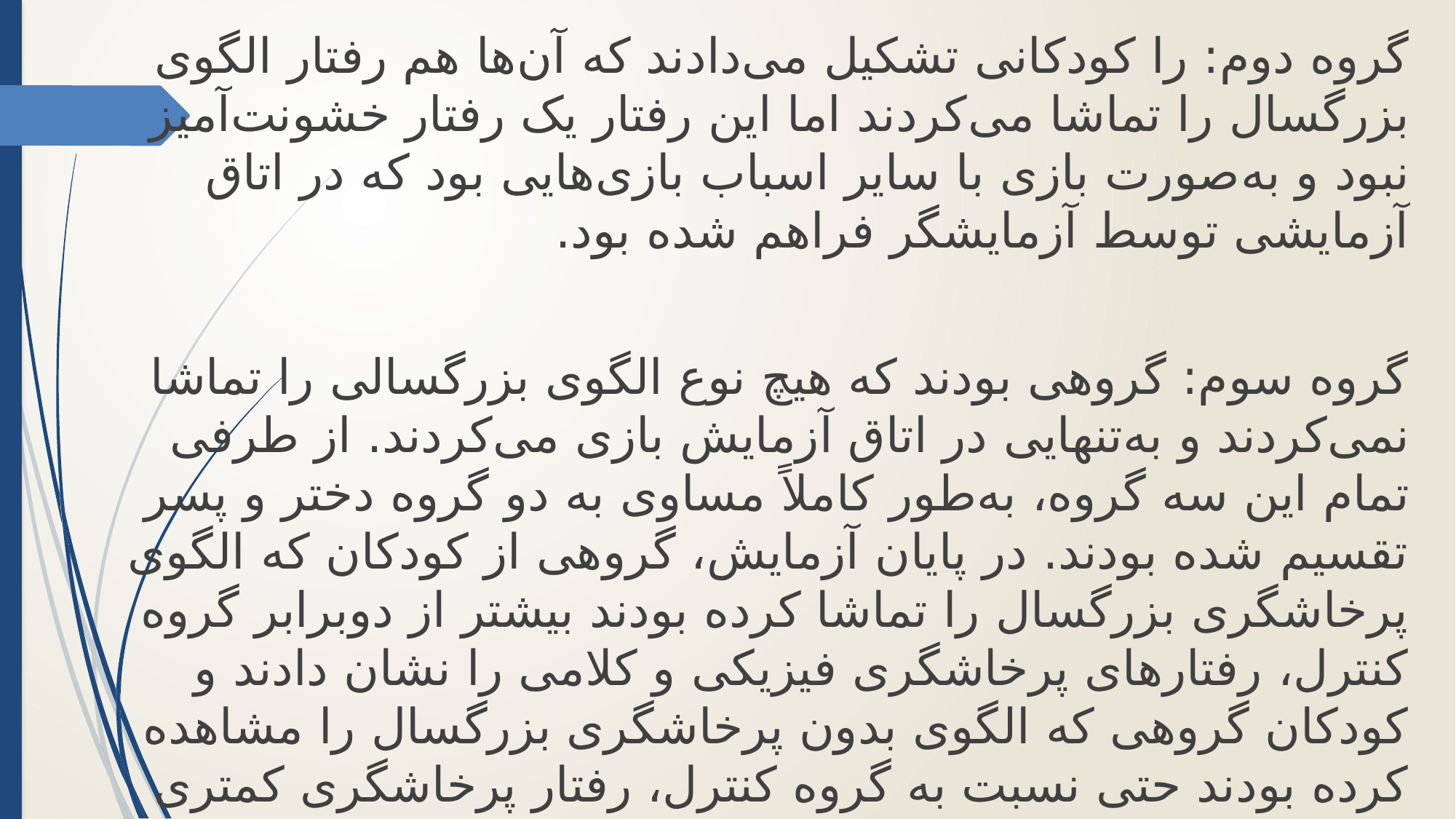

گروه دوم: را کودکانی تشکیل می‌دادند که آن‌ها هم رفتار الگوی بزرگسال را تماشا می‌کردند اما این رفتار یک رفتار خشونت‌آمیز نبود و به‌صورت بازی با سایر اسباب بازی‌هایی بود که در اتاق آزمایشی توسط آزمایشگر فراهم شده بود.

گروه سوم: گروهی بودند که هیچ نوع الگوی بزرگسالی را تماشا نمی‌کردند و به‌تنهایی در اتاق آزمایش بازی می‌کردند. از طرفی تمام این سه گروه، به‌طور کاملاً مساوی به دو گروه دختر و پسر تقسیم شده بودند. در پایان آزمایش، گروهی از کودکان که الگوی پرخاشگری بزرگسال را تماشا کرده بودند بیشتر از دوبرابر گروه کنترل، رفتارهای پرخاشگری فیزیکی و کلامی را نشان دادند و کودکان گروهی که الگوی بدون پرخاشگری بزرگسال را مشاهده کرده بودند حتی نسبت به گروه کنترل، رفتار پرخاشگری کمتری نشان دادند.